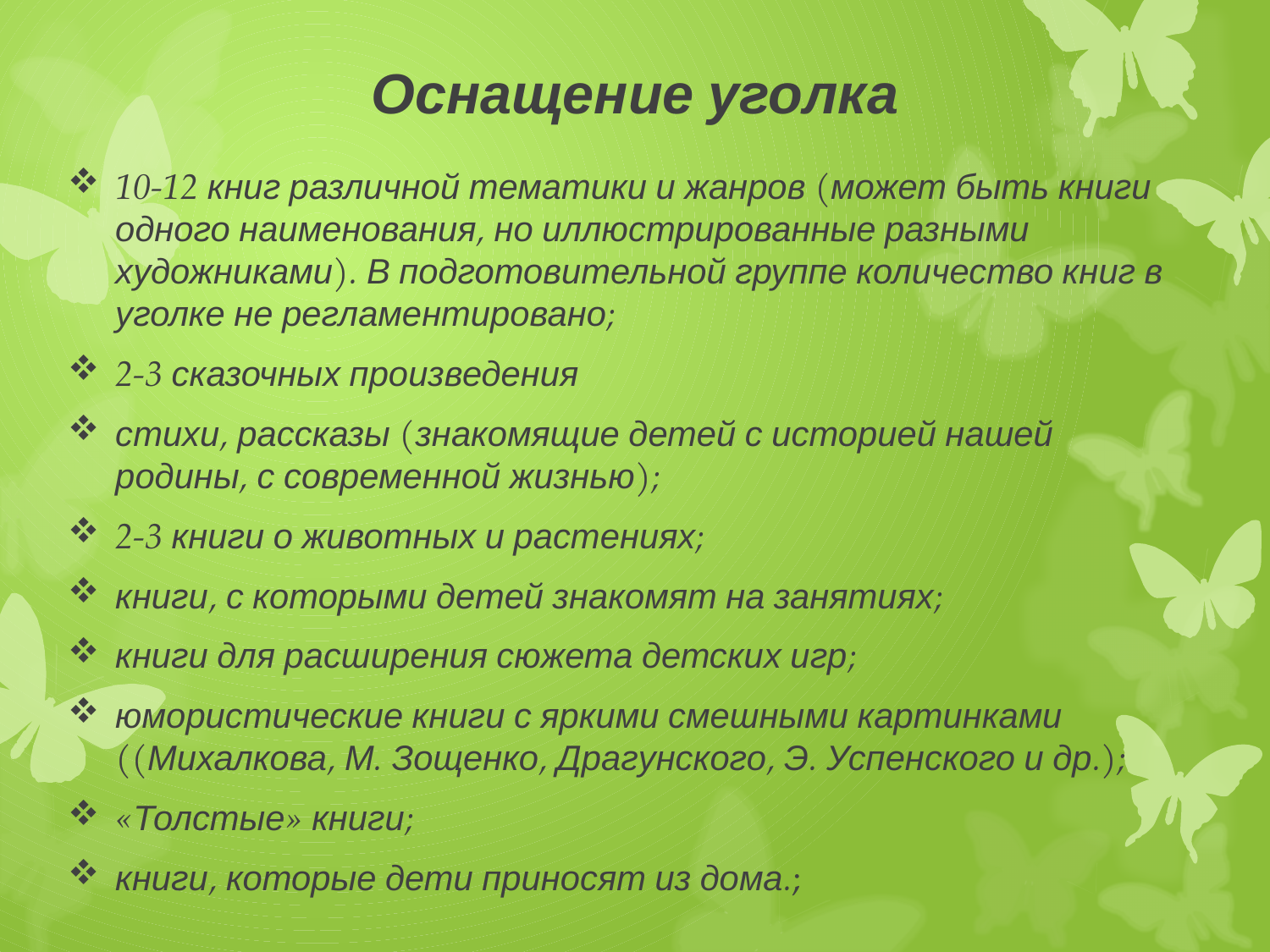

# Оснащение уголка
10-12 книг различной тематики и жанров (может быть книги одного наименования, но иллюстрированные разными художниками). В подготовительной группе ​количество книг в уголке не регламентировано;
2-3 сказочных произведения​
стихи, рассказы (знакомящие детей с историей нашей родины, с современной жизнью);​
2-3 книги о животных и растениях;​
книги, с которыми детей знакомят на занятиях;​
книги для расширения сюжета детских игр;​
юмористические книги с яркими смешными картинками ((Михалкова, М. Зощенко, Драгунского, Э. Успенского и др.);​
«Толстые» книги;​
книги, которые дети приносят из дома.;